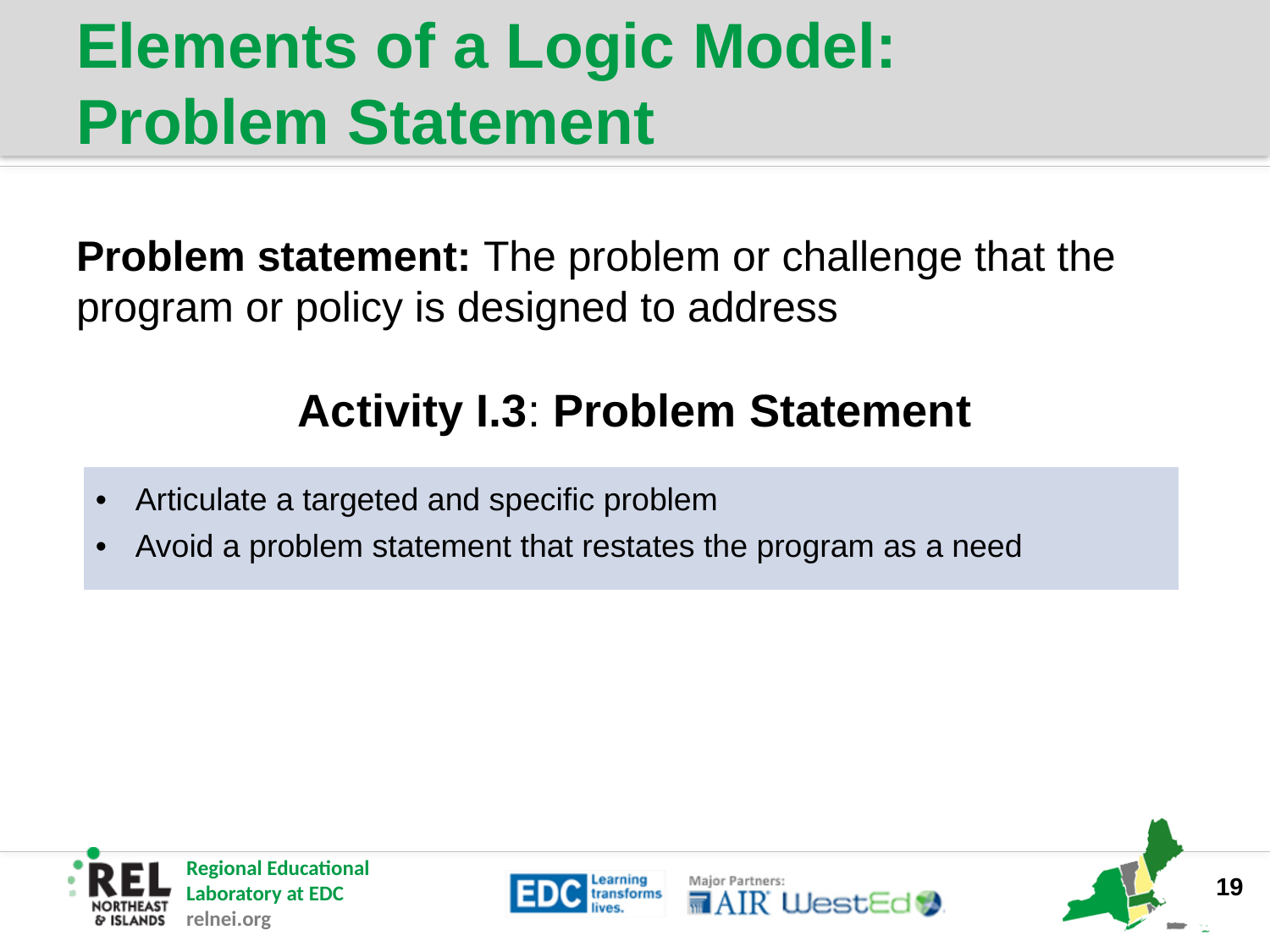

# Elements of a Logic Model: Problem Statement
Problem statement: The problem or challenge that the program or policy is designed to address

Activity I.3: Problem Statement

| Articulate a targeted and specific problem Avoid a problem statement that restates the program as a need |
| --- |
19